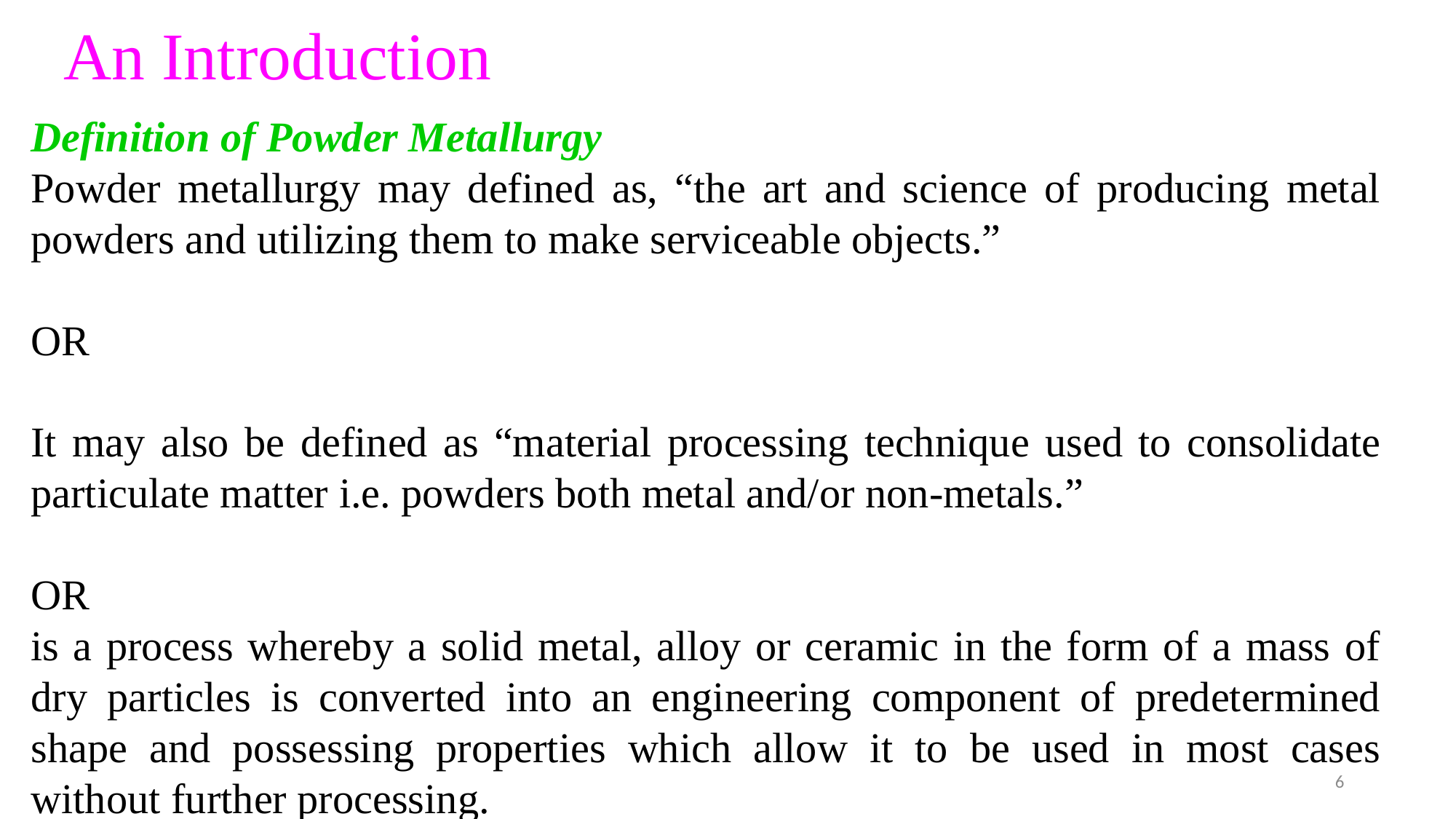

# An Introduction
Definition of Powder Metallurgy
Powder metallurgy may defined as, “the art and science of producing metal powders and utilizing them to make serviceable objects.”

OR

It may also be defined as “material processing technique used to consolidate particulate matter i.e. powders both metal and/or non-metals.”

OR
is a process whereby a solid metal, alloy or ceramic in the form of a mass of dry particles is converted into an engineering component of predetermined shape and possessing properties which allow it to be used in most cases without further processing.

6